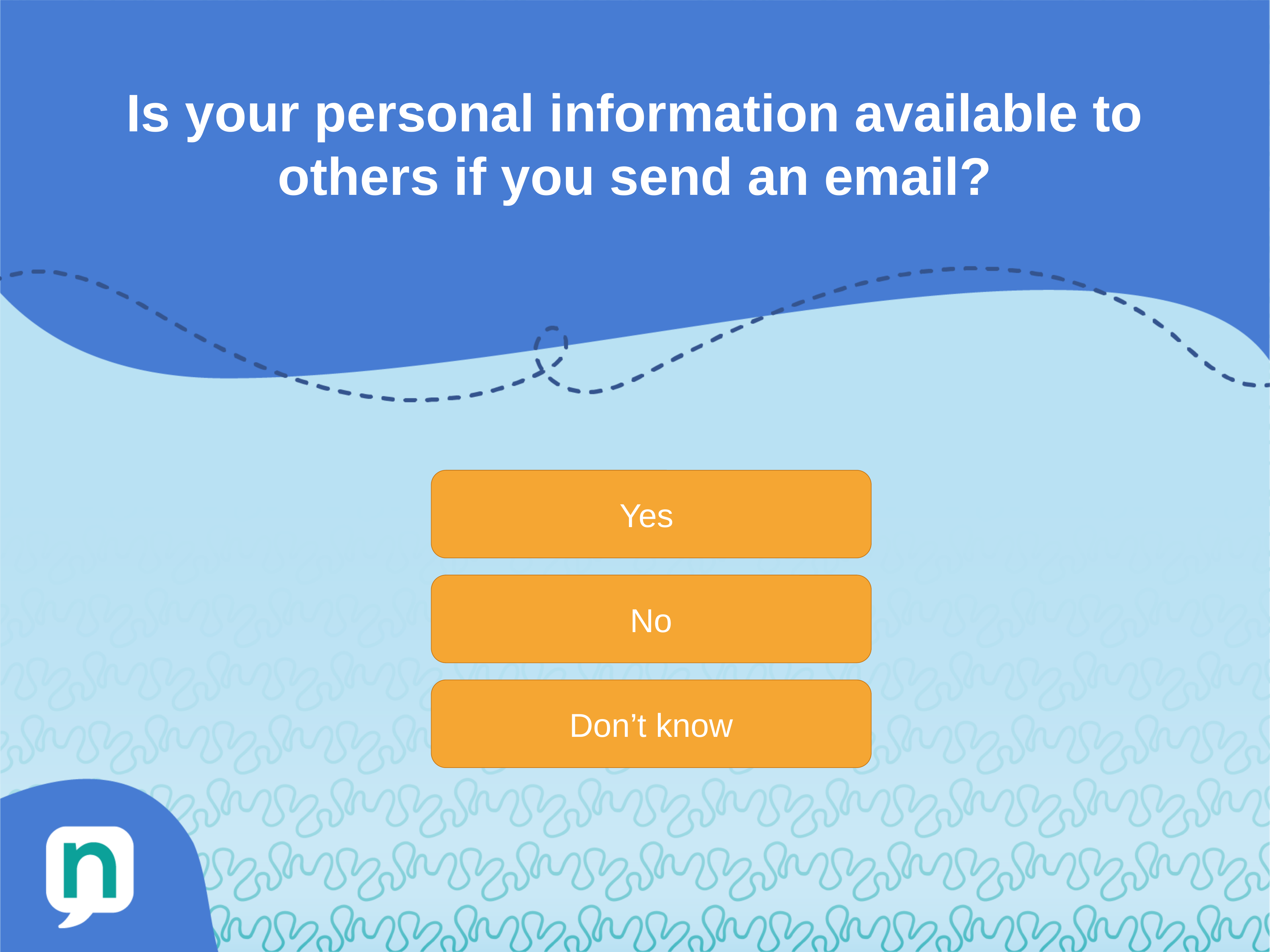

Is your personal information available to others if you send an email?
Yes
No
Don’t know